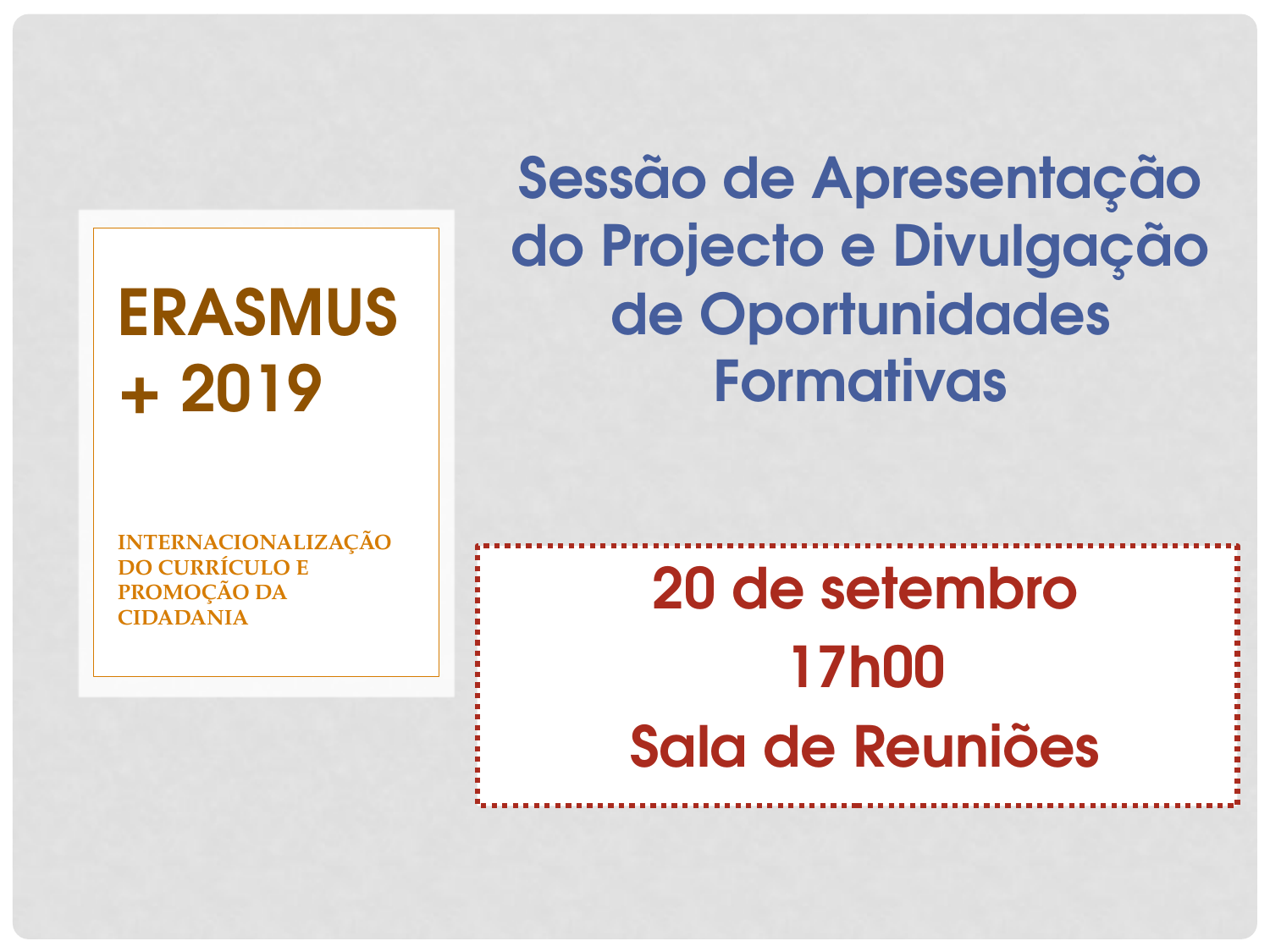

Sessão de Apresentação do Projecto e Divulgação de Oportunidades Formativas
ERASMUS + 2019
# Internacionalização do Currículo e Promoção da Cidadania
20 de setembro
17h00
Sala de Reuniões